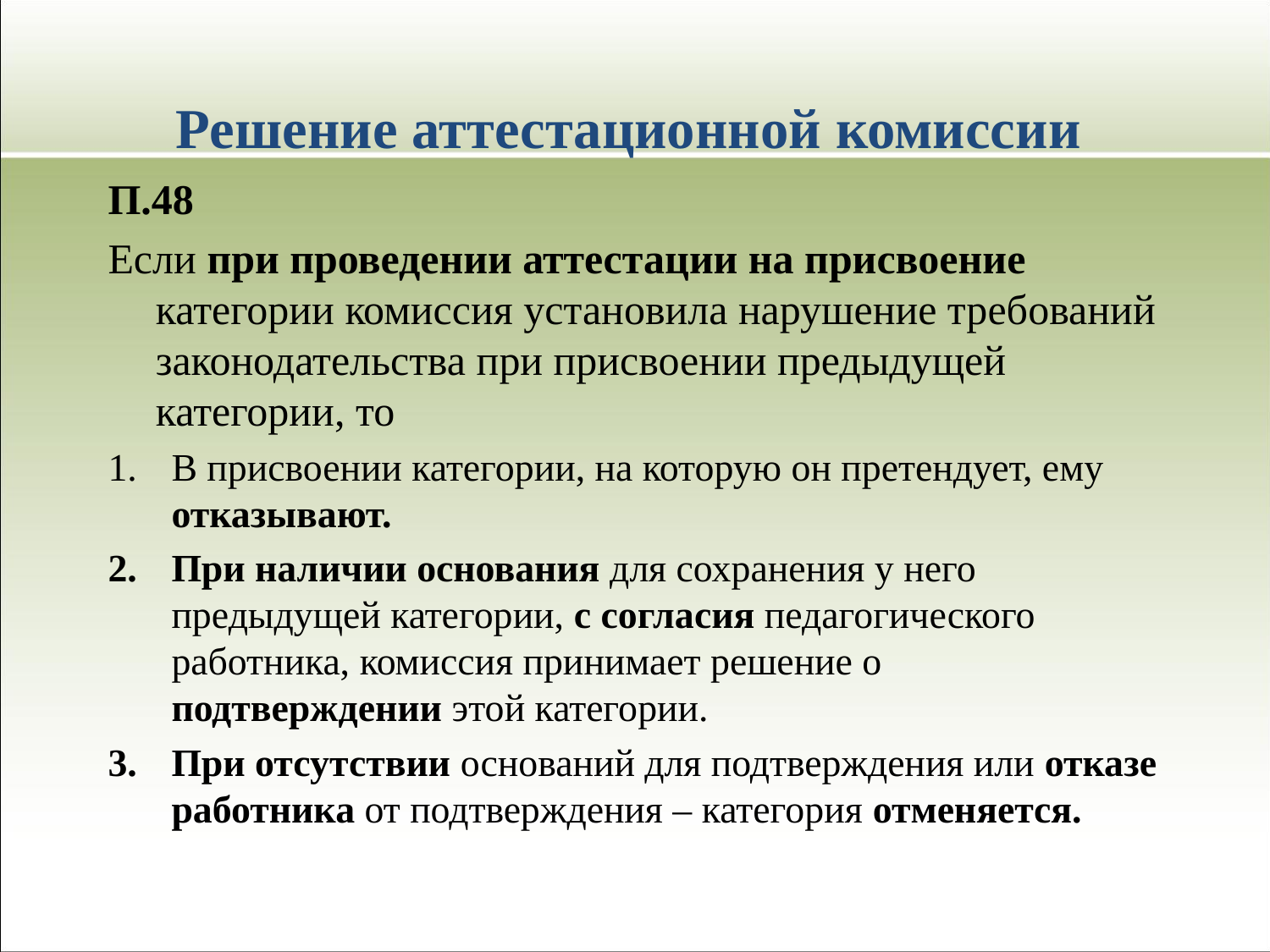

# Решение аттестационной комиссии
П.48
Если при проведении аттестации на присвоение категории комиссия установила нарушение требований законодательства при присвоении предыдущей категории, то
В присвоении категории, на которую он претендует, ему отказывают.
При наличии основания для сохранения у него предыдущей категории, с согласия педагогического работника, комиссия принимает решение о подтверждении этой категории.
При отсутствии оснований для подтверждения или отказе работника от подтверждения – категория отменяется.